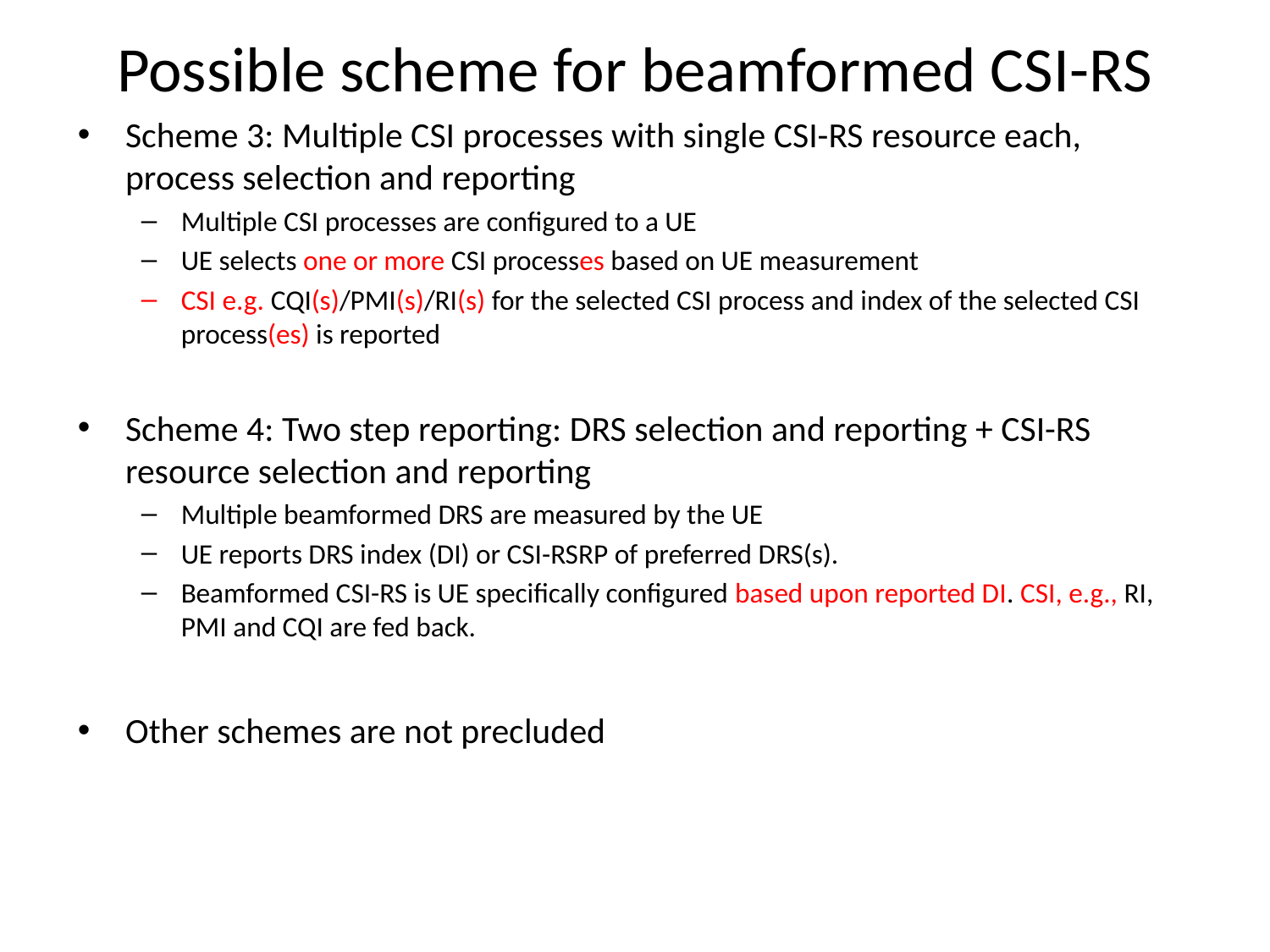

# Possible scheme for beamformed CSI-RS
Scheme 3: Multiple CSI processes with single CSI-RS resource each, process selection and reporting
Multiple CSI processes are configured to a UE
UE selects one or more CSI processes based on UE measurement
CSI e.g. CQI(s)/PMI(s)/RI(s) for the selected CSI process and index of the selected CSI process(es) is reported

Scheme 4: Two step reporting: DRS selection and reporting + CSI-RS resource selection and reporting
Multiple beamformed DRS are measured by the UE
UE reports DRS index (DI) or CSI-RSRP of preferred DRS(s).
Beamformed CSI-RS is UE specifically configured based upon reported DI. CSI, e.g., RI, PMI and CQI are fed back.

Other schemes are not precluded